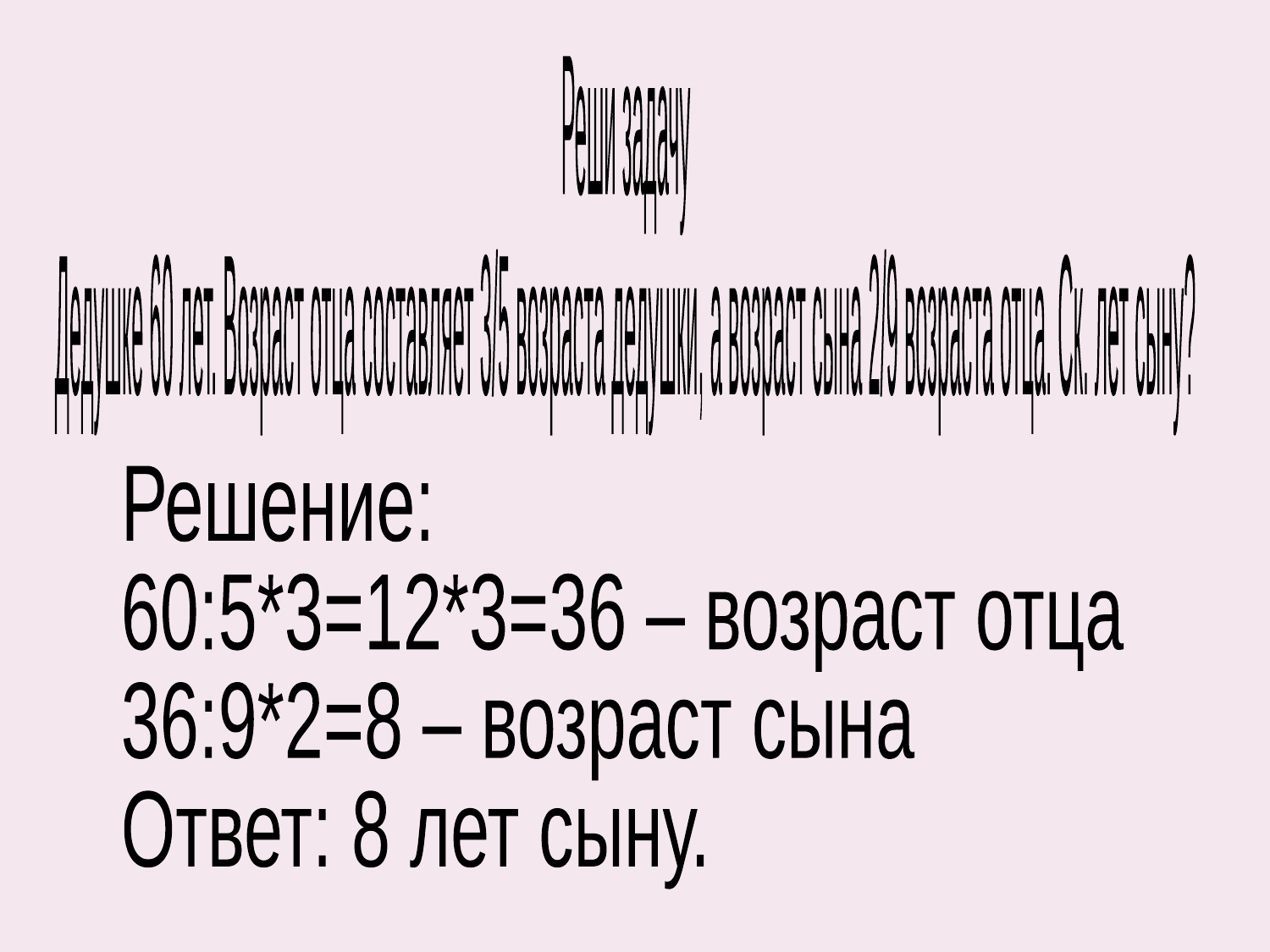

Реши задачу
Дедушке 60 лет. Возраст отца составляет 3/5 возраста дедушки, а возраст сына 2/9 возраста отца. Ск. лет сыну?
Решение:
60:5*3=12*3=36 – возраст отца
36:9*2=8 – возраст сына
Ответ: 8 лет сыну.